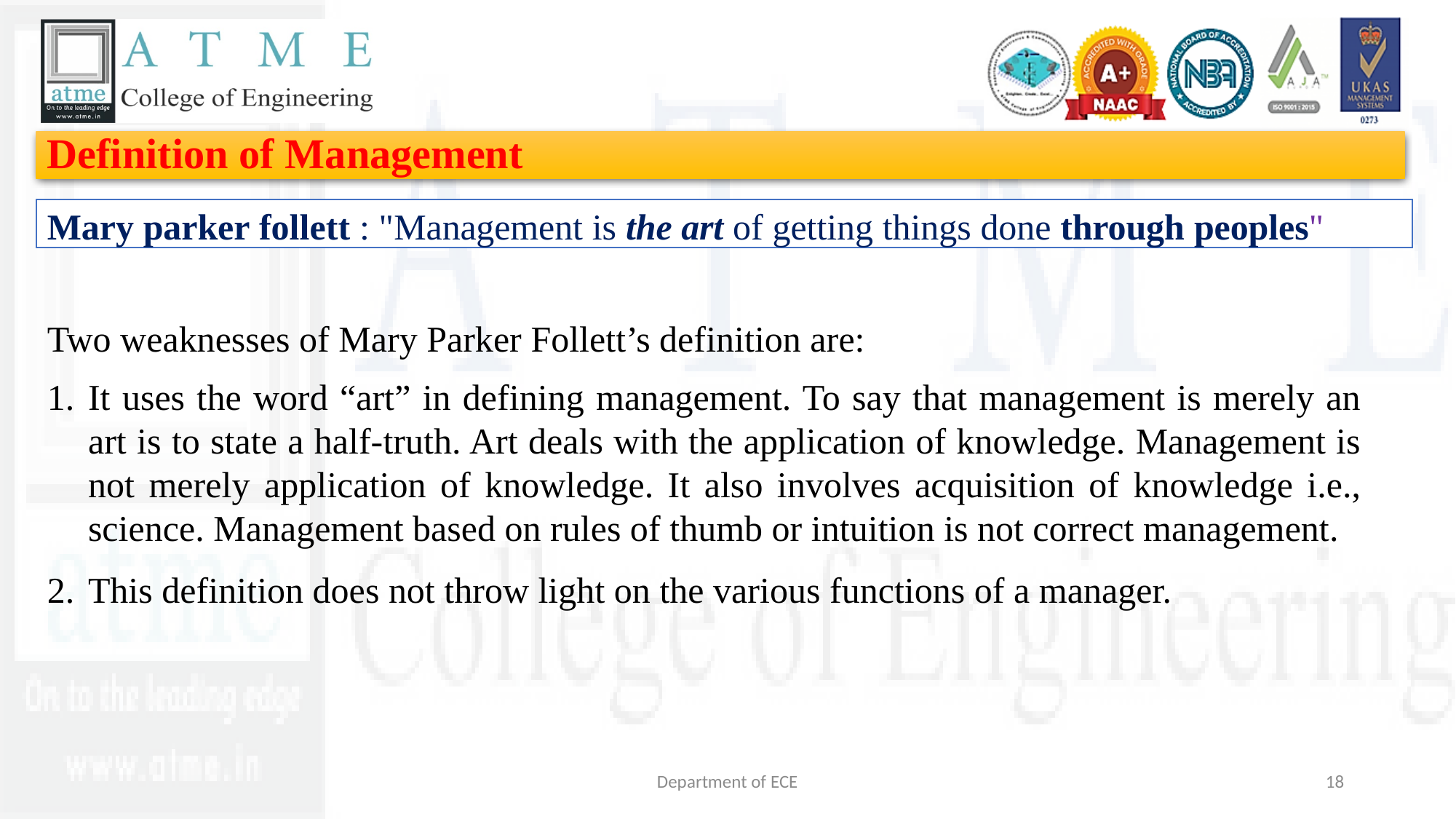

# Definition of Management
Mary parker follett : "Management is the art of getting things done through peoples"
Two weaknesses of Mary Parker Follett’s definition are:

It uses the word “art” in defining management. To say that management is merely an art is to state a half-truth. Art deals with the application of knowledge. Management is not merely application of knowledge. It also involves acquisition of knowledge i.e., science. Management based on rules of thumb or intuition is not correct management.
This definition does not throw light on the various functions of a manager.
Department of ECE
18